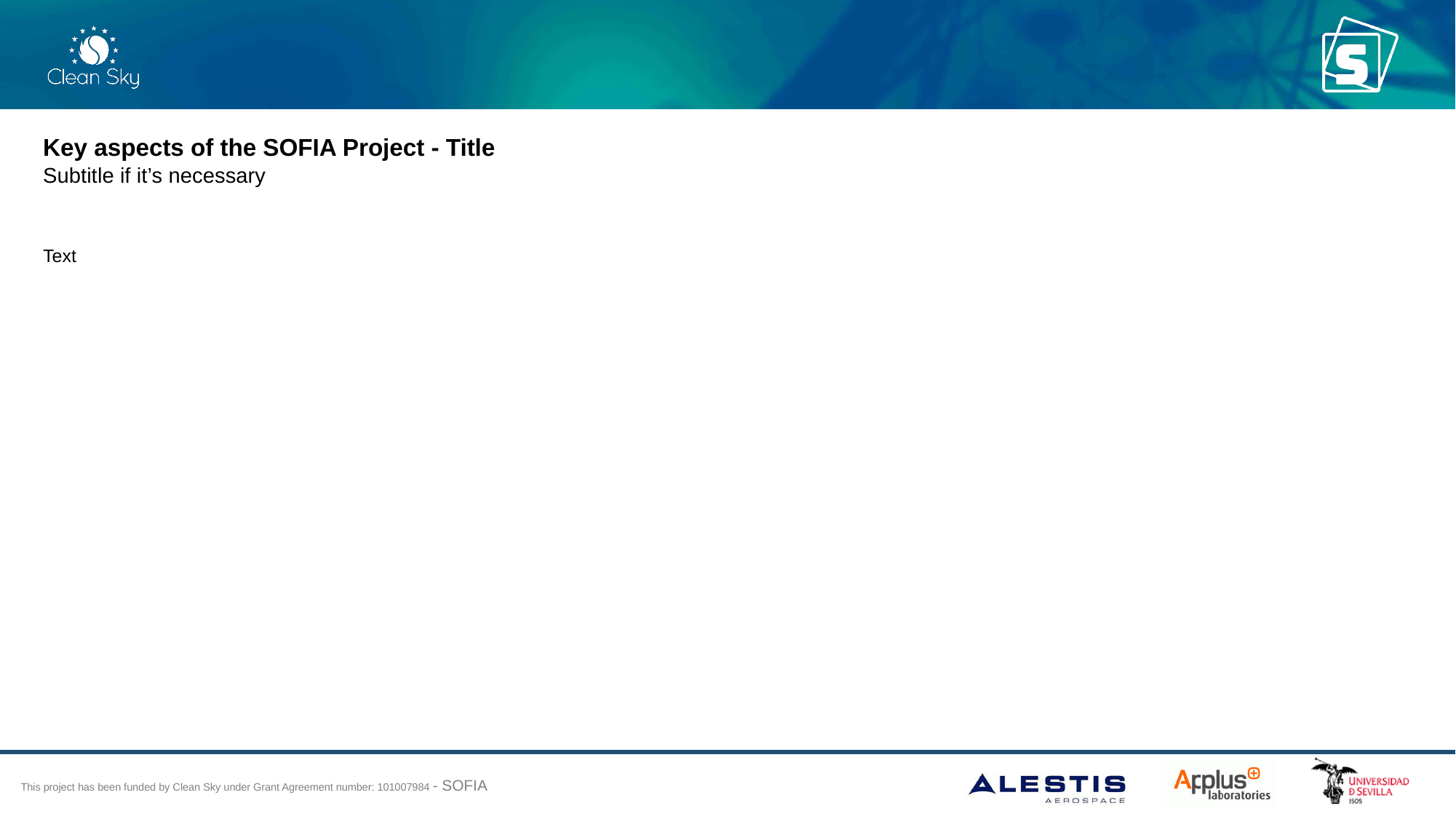

Key aspects of the SOFIA Project - Title
Subtitle if it’s necessary
Text